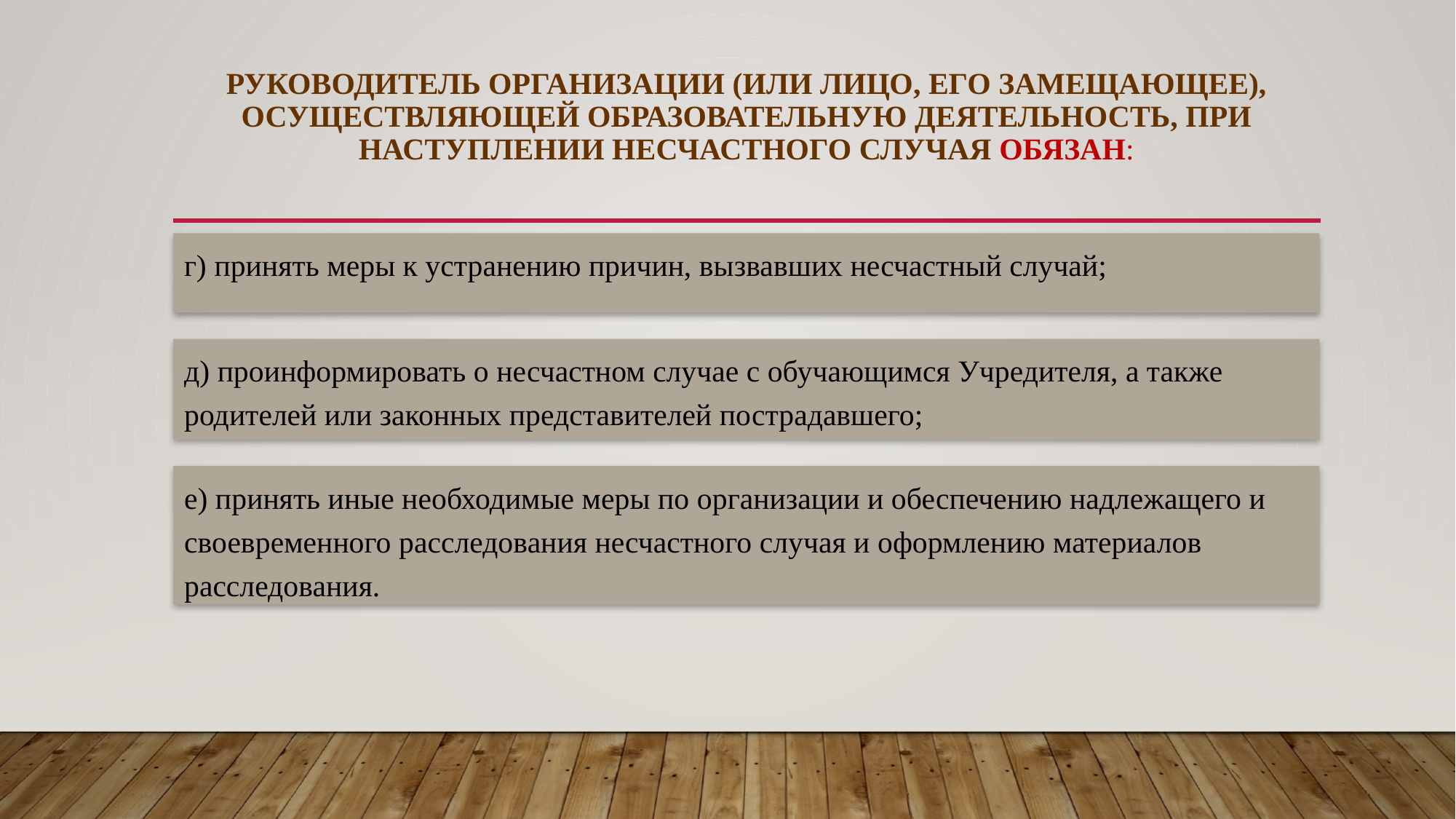

# Руководитель организации (или лицо, его замещающее), осуществляющей образовательную деятельность, при наступлении несчастного случая обязан:
г) принять меры к устранению причин, вызвавших несчастный случай;
д) проинформировать о несчастном случае с обучающимся Учредителя, а также родителей или законных представителей пострадавшего;
е) принять иные необходимые меры по организации и обеспечению надлежащего и своевременного расследования несчастного случая и оформлению материалов расследования.